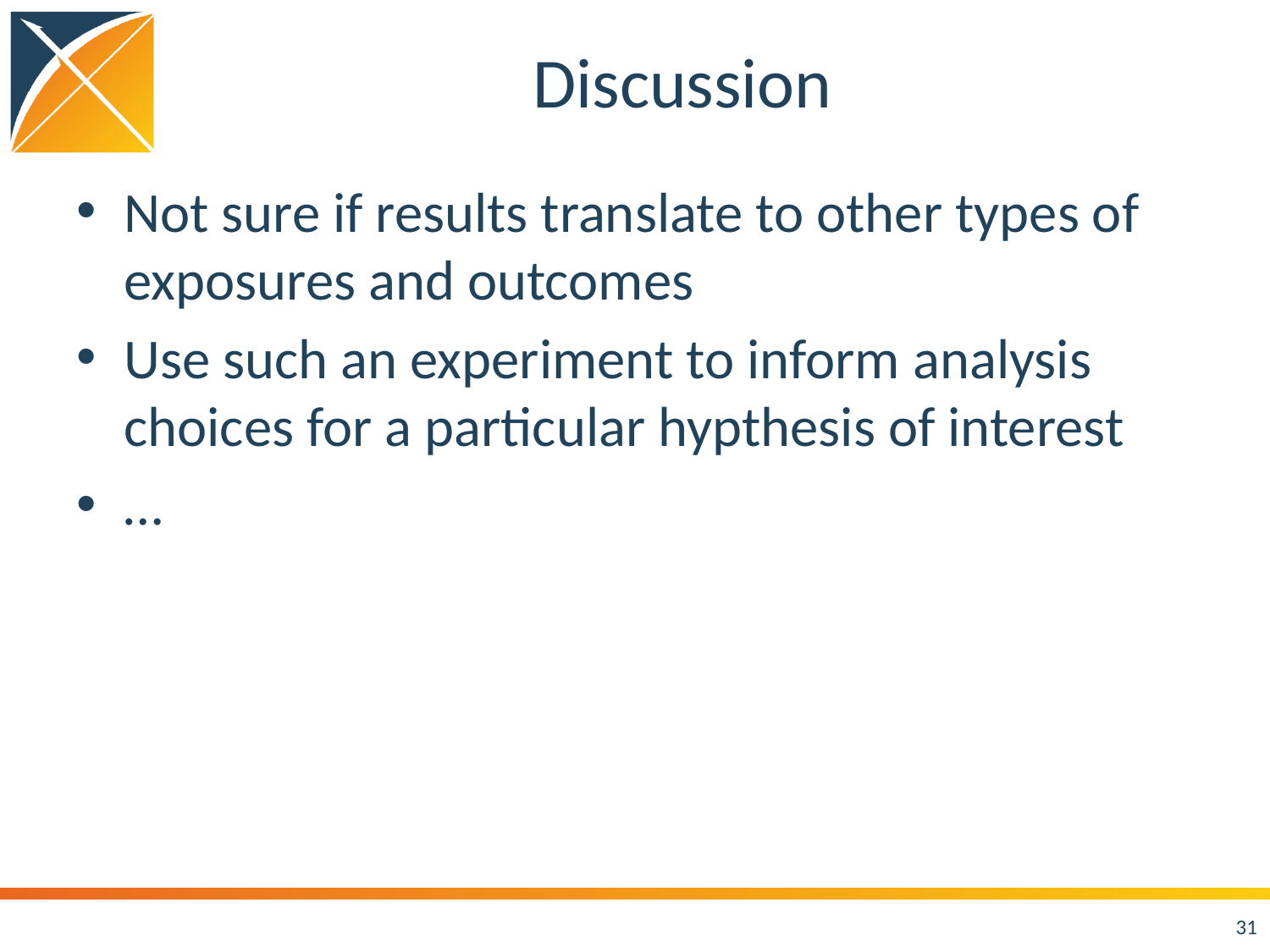

# Discussion
Not sure if results translate to other types of exposures and outcomes
Use such an experiment to inform analysis choices for a particular hypthesis of interest
…
31